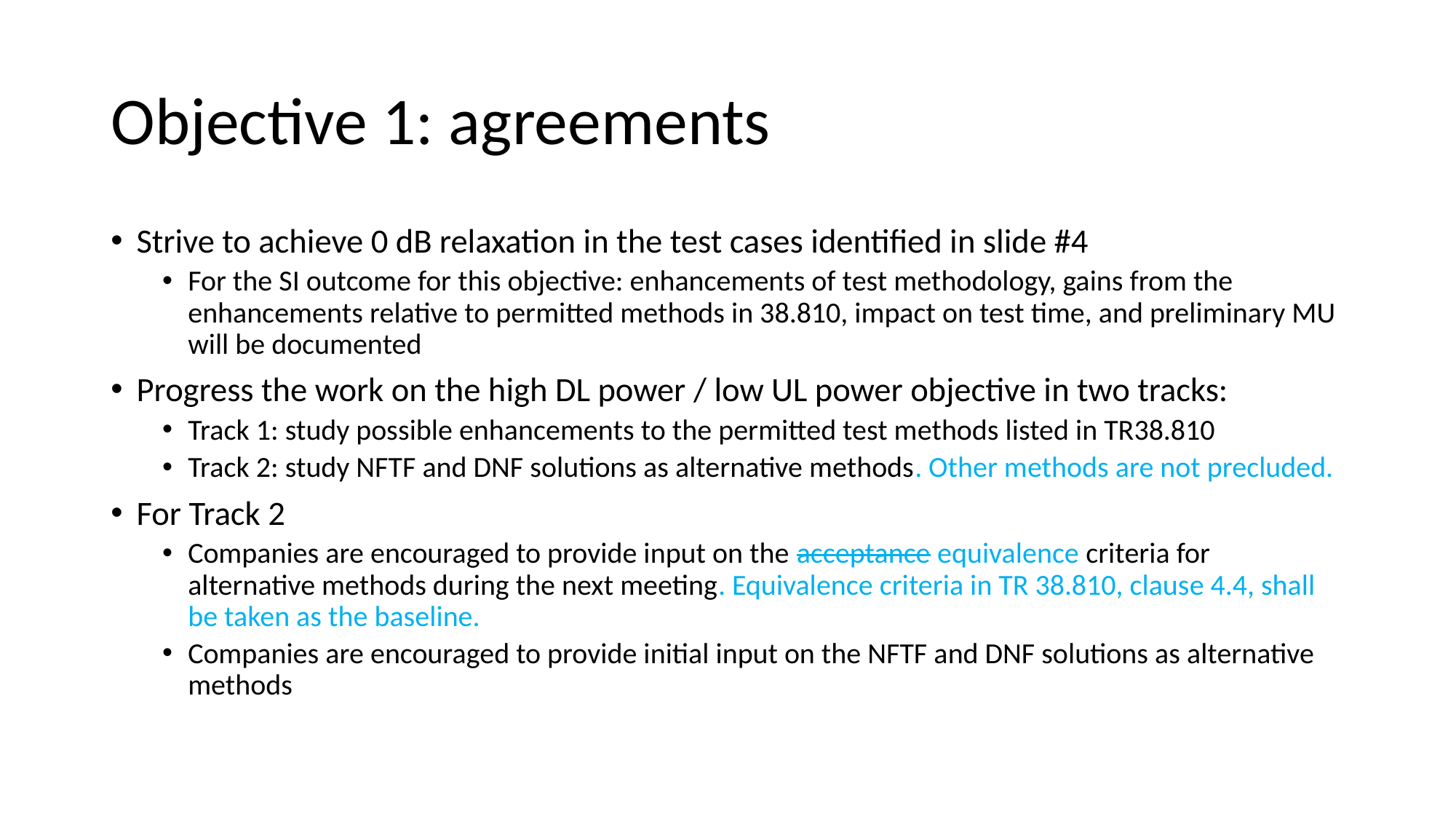

# Objective 1: agreements
Strive to achieve 0 dB relaxation in the test cases identified in slide #4
For the SI outcome for this objective: enhancements of test methodology, gains from the enhancements relative to permitted methods in 38.810, impact on test time, and preliminary MU will be documented
Progress the work on the high DL power / low UL power objective in two tracks:
Track 1: study possible enhancements to the permitted test methods listed in TR38.810
Track 2: study NFTF and DNF solutions as alternative methods. Other methods are not precluded.
For Track 2
Companies are encouraged to provide input on the acceptance equivalence criteria for alternative methods during the next meeting. Equivalence criteria in TR 38.810, clause 4.4, shall be taken as the baseline.
Companies are encouraged to provide initial input on the NFTF and DNF solutions as alternative methods